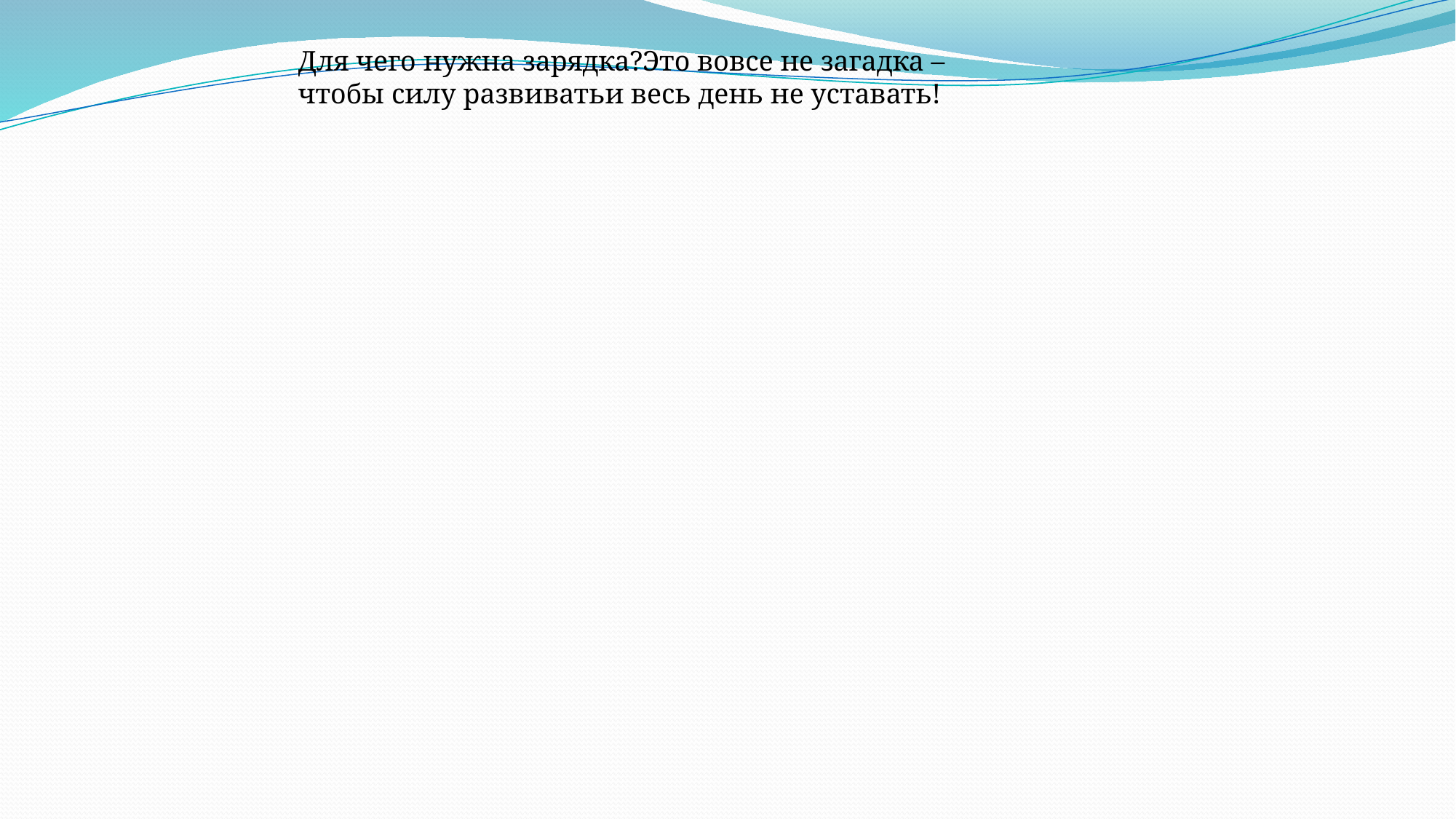

Для чего нужна зарядка?Это вовсе не загадка –чтобы силу развиватьи весь день не уставать!